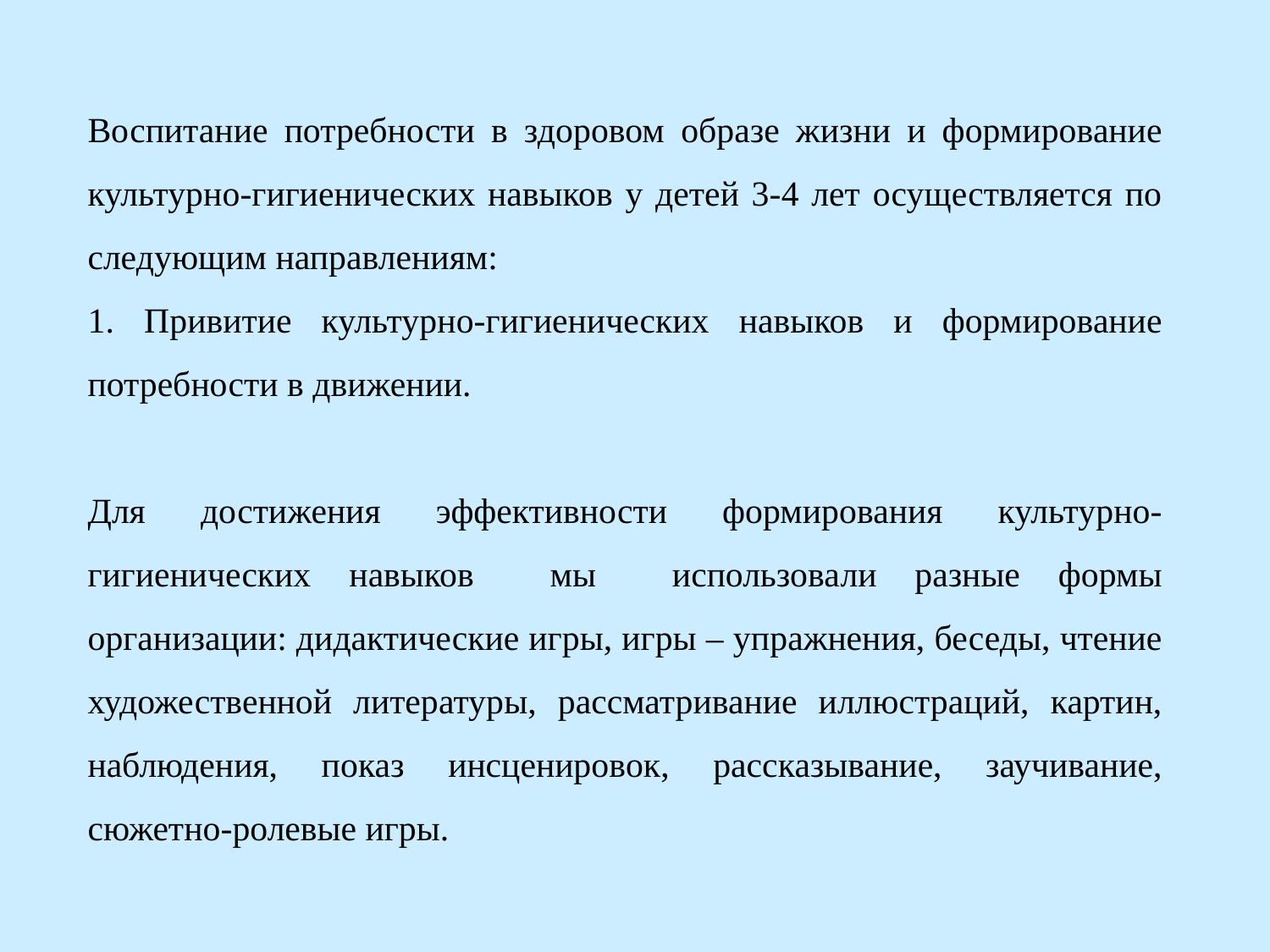

Воспитание потребности в здоровом образе жизни и формирование культурно-гигиенических навыков у детей 3-4 лет осуществляется по следующим направлениям:
1. Привитие культурно-гигиенических навыков и формирование потребности в движении.

Для достижения эффективности формирования культурно-гигиенических навыков  мы  использовали разные формы организации: дидактические игры, игры – упражнения, беседы, чтение художественной литературы, рассматривание иллюстраций, картин, наблюдения, показ инсценировок, рассказывание, заучивание, сюжетно-ролевые игры.